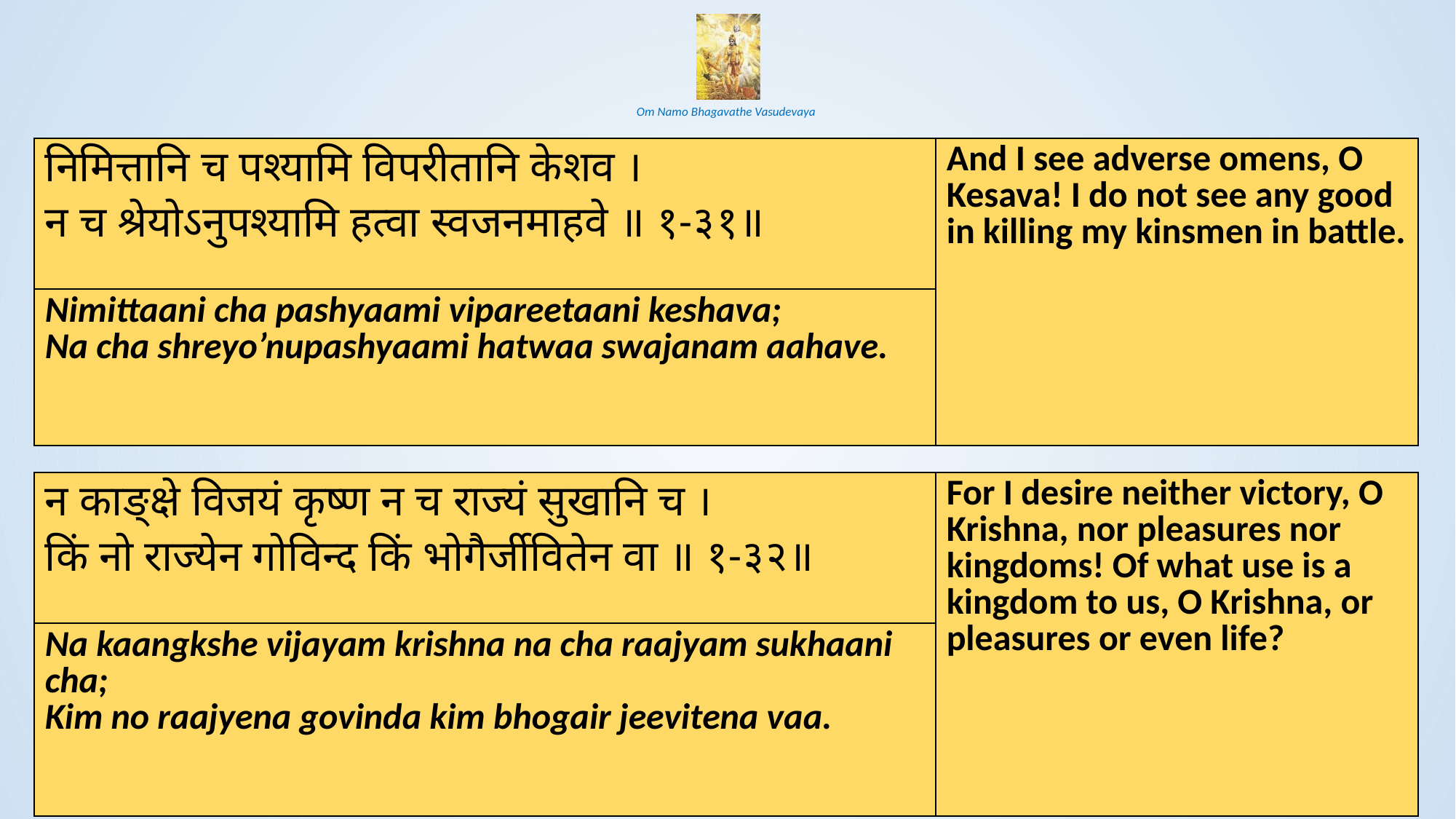

# Om Namo Bhagavathe Vasudevaya
| निमित्तानि च पश्यामि विपरीतानि केशव । न च श्रेयोऽनुपश्यामि हत्वा स्वजनमाहवे ॥ १-३१॥ | And I see adverse omens, O Kesava! I do not see any good in killing my kinsmen in battle. |
| --- | --- |
| Nimittaani cha pashyaami vipareetaani keshava; Na cha shreyo’nupashyaami hatwaa swajanam aahave. |  |
| न काङ्क्षे विजयं कृष्ण न च राज्यं सुखानि च । किं नो राज्येन गोविन्द किं भोगैर्जीवितेन वा ॥ १-३२॥ | For I desire neither victory, O Krishna, nor pleasures nor kingdoms! Of what use is a kingdom to us, O Krishna, or pleasures or even life? |
| --- | --- |
| Na kaangkshe vijayam krishna na cha raajyam sukhaani cha; Kim no raajyena govinda kim bhogair jeevitena vaa. |  |